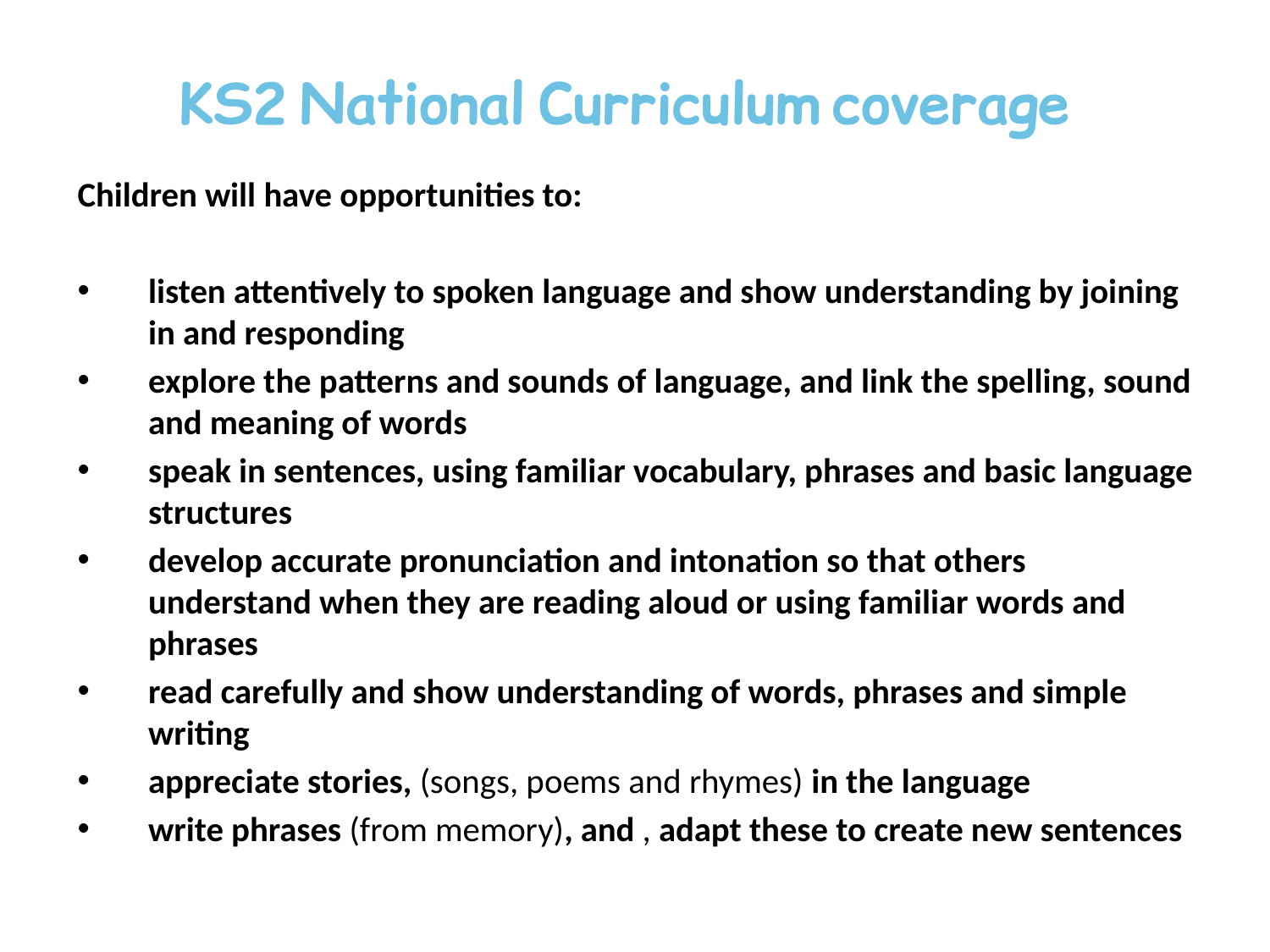

# KS2 National Curriculum coverage
Children will have opportunities to:

listen attentively to spoken language and show understanding by joining in and responding
explore the patterns and sounds of language, and link the spelling, sound and meaning of words
speak in sentences, using familiar vocabulary, phrases and basic language structures
develop accurate pronunciation and intonation so that others understand when they are reading aloud or using familiar words and phrases
read carefully and show understanding of words, phrases and simple writing
appreciate stories, (songs, poems and rhymes) in the language
write phrases (from memory), and , adapt these to create new sentences